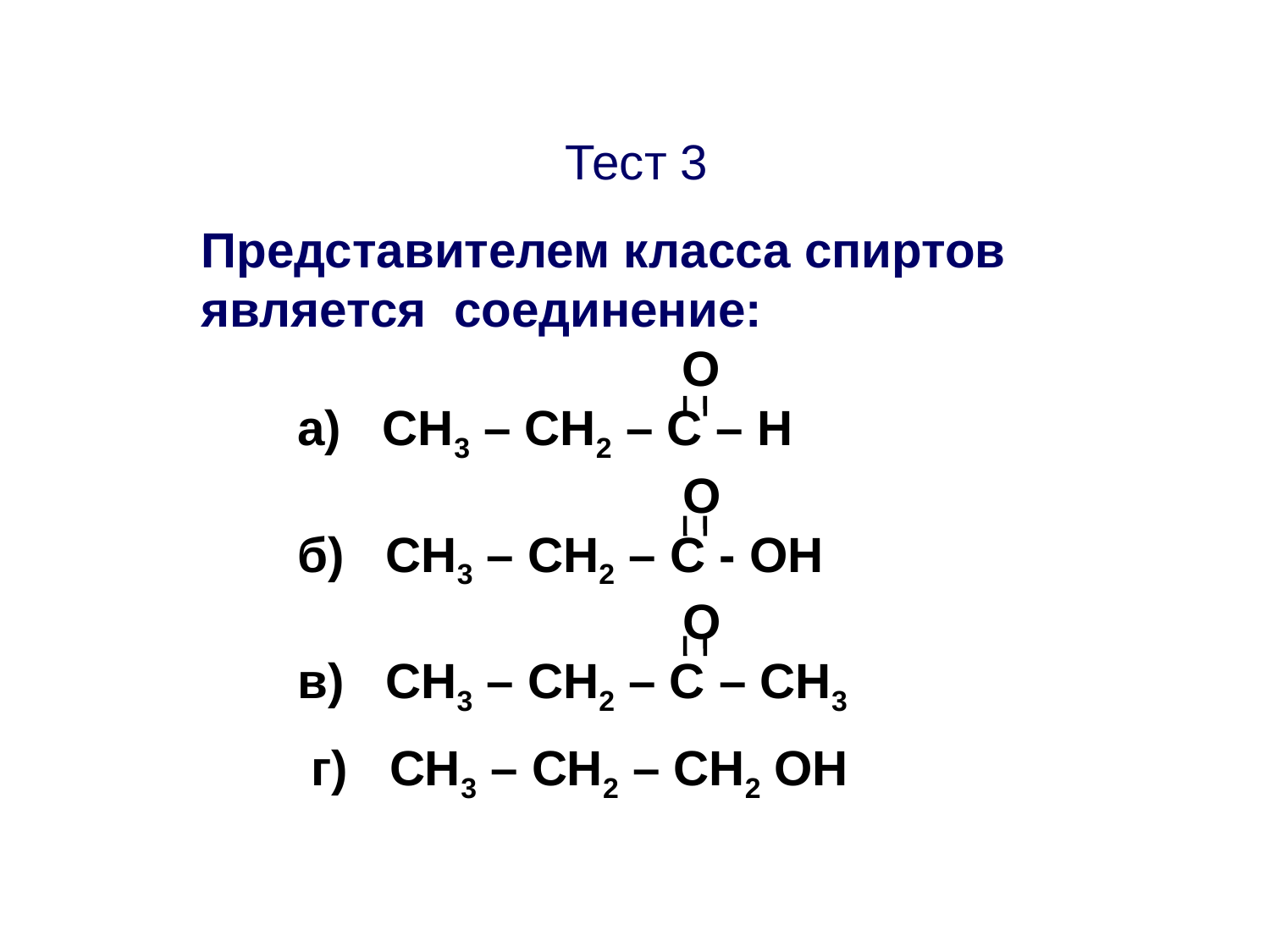

# Тест 3
         Представителем класса спиртов
         является  соединение:
                                                                    О
                а)   CН3 – СН2 – С – Н
                                            О
                б)   CН3 – СН2 – С - ОН
                                            О
                в)   CН3 – СН2 – С – СН3
                 г)   СН3 – СН2 – СН2 ОН